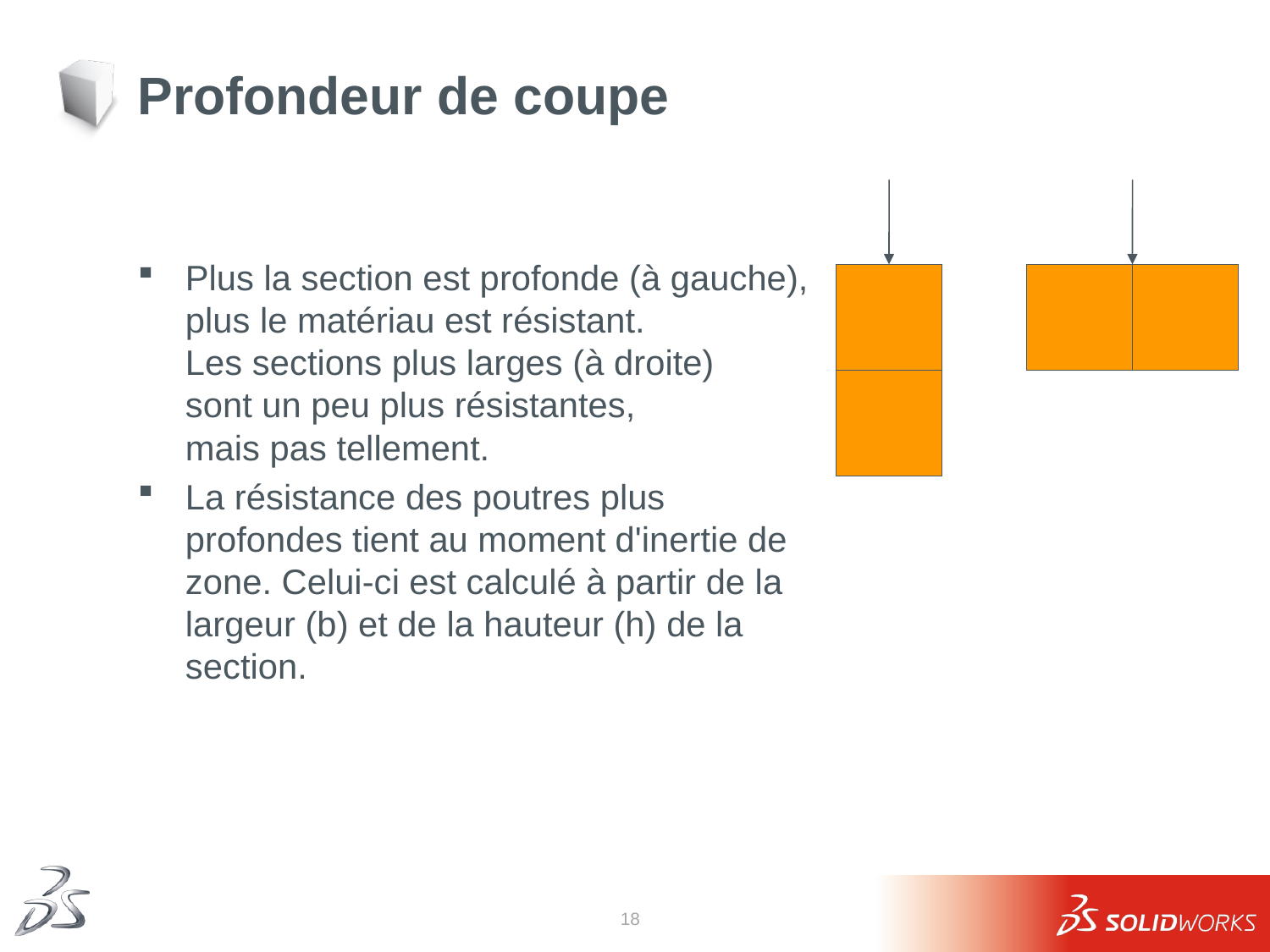

# Profondeur de coupe

Plus la section est profonde (à gauche), plus le matériau est résistant.
Les sections plus larges (à droite)
sont un peu plus résistantes,
mais pas tellement.
La résistance des poutres plus profondes tient au moment d'inertie de zone. Celui-ci est calculé à partir de la largeur (b) et de la hauteur (h) de la section.